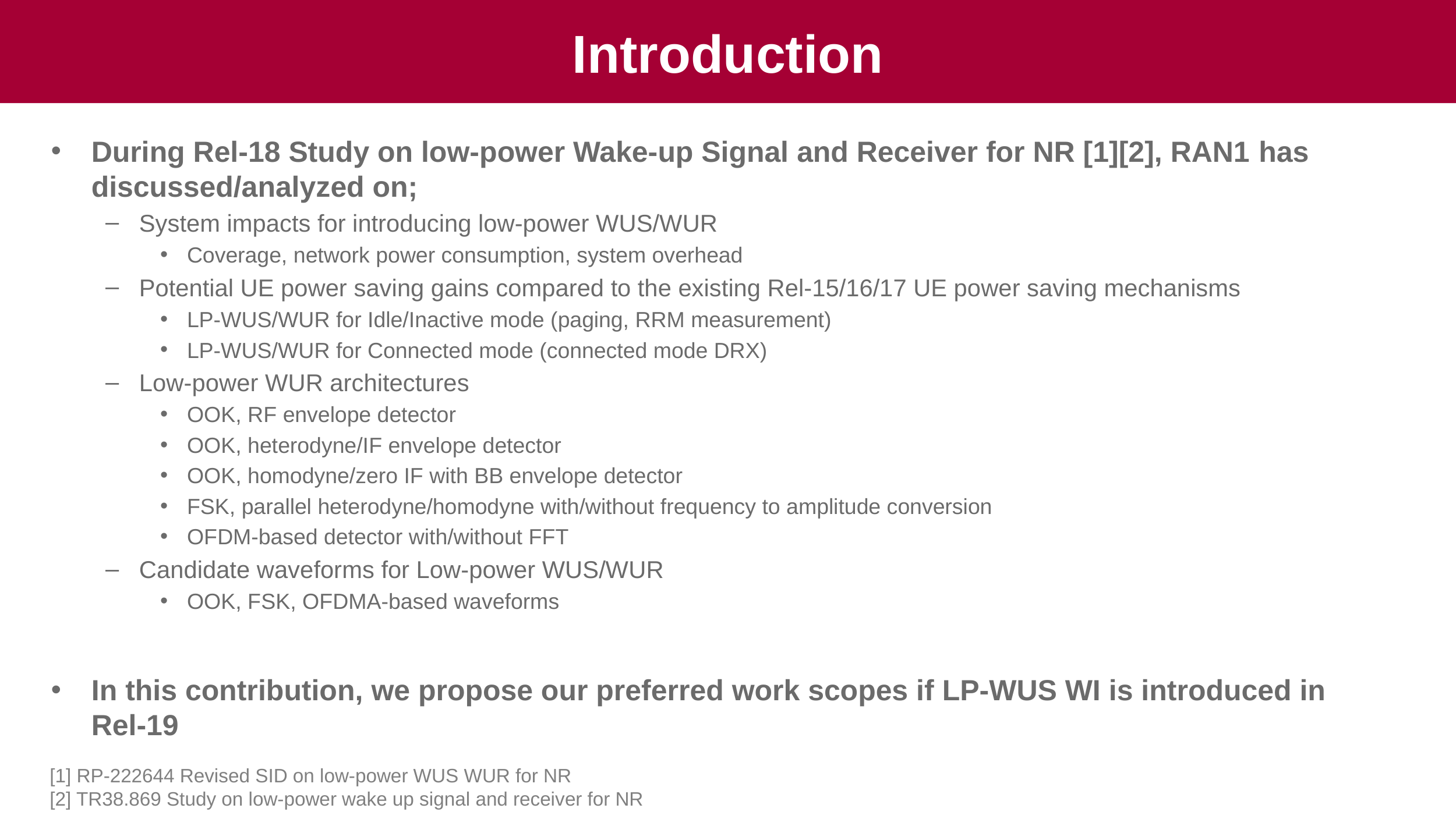

# Introduction
During Rel-18 Study on low-power Wake-up Signal and Receiver for NR [1][2], RAN1 has discussed/analyzed on;
System impacts for introducing low-power WUS/WUR
Coverage, network power consumption, system overhead
Potential UE power saving gains compared to the existing Rel-15/16/17 UE power saving mechanisms
LP-WUS/WUR for Idle/Inactive mode (paging, RRM measurement)
LP-WUS/WUR for Connected mode (connected mode DRX)
Low-power WUR architectures
OOK, RF envelope detector
OOK, heterodyne/IF envelope detector
OOK, homodyne/zero IF with BB envelope detector
FSK, parallel heterodyne/homodyne with/without frequency to amplitude conversion
OFDM-based detector with/without FFT
Candidate waveforms for Low-power WUS/WUR
OOK, FSK, OFDMA-based waveforms

In this contribution, we propose our preferred work scopes if LP-WUS WI is introduced in Rel-19

[1] RP-222644 Revised SID on low-power WUS WUR for NR
[2] TR38.869 Study on low-power wake up signal and receiver for NR